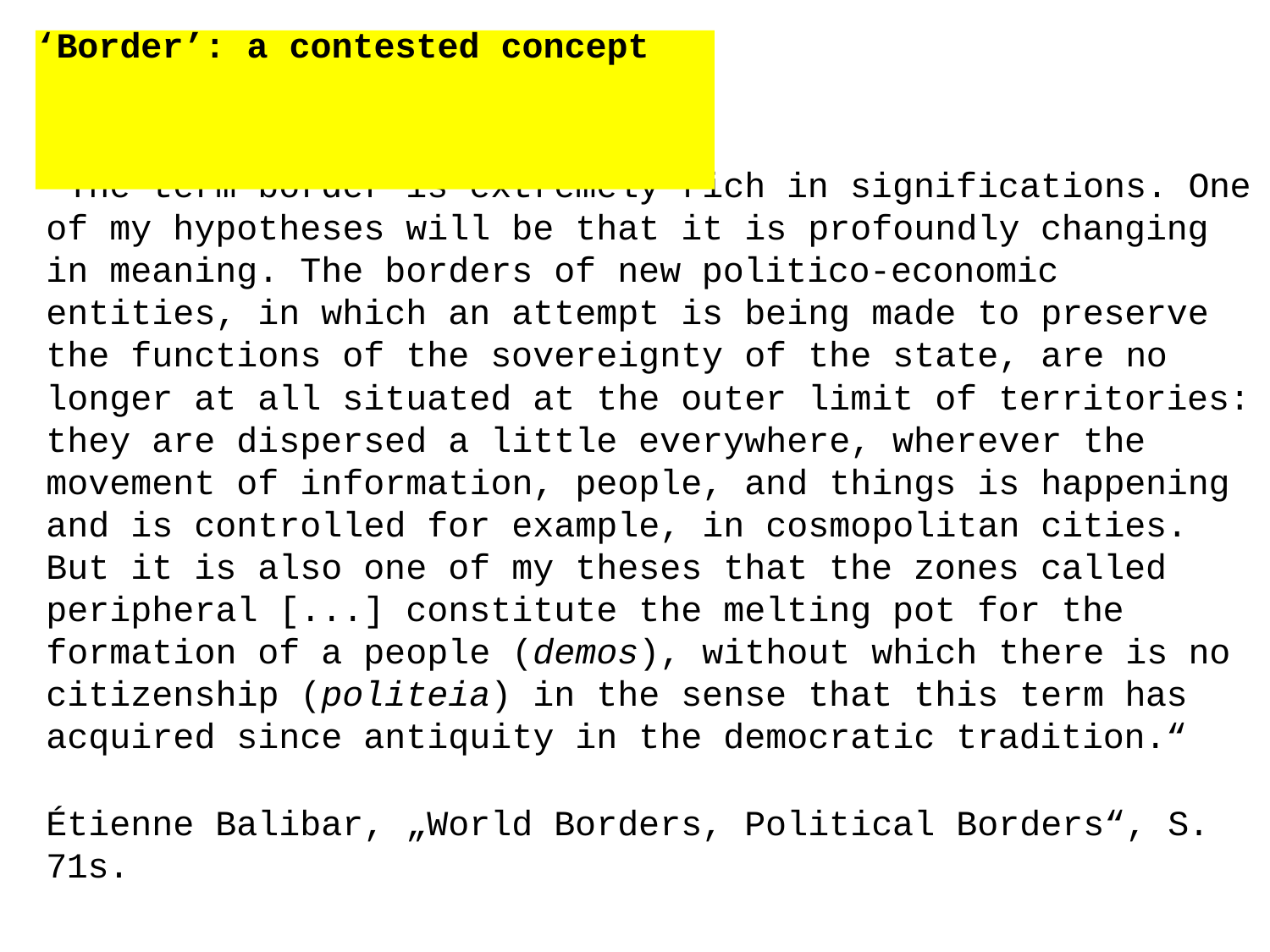

# ‘Border’: a contested concept
“The term border is extremely rich in significations. One of my hypotheses will be that it is profoundly changing in meaning. The borders of new politico-economic entities, in which an attempt is being made to preserve the functions of the sovereignty of the state, are no longer at all situated at the outer limit of territories: they are dispersed a little everywhere, wherever the movement of information, people, and things is happening and is controlled for example, in cosmopolitan cities.
But it is also one of my theses that the zones called peripheral [...] constitute the melting pot for the formation of a people (demos), without which there is no citizenship (politeia) in the sense that this term has acquired since antiquity in the democratic tradition.“

Étienne Balibar, „World Borders, Political Borders“, S. 71s.